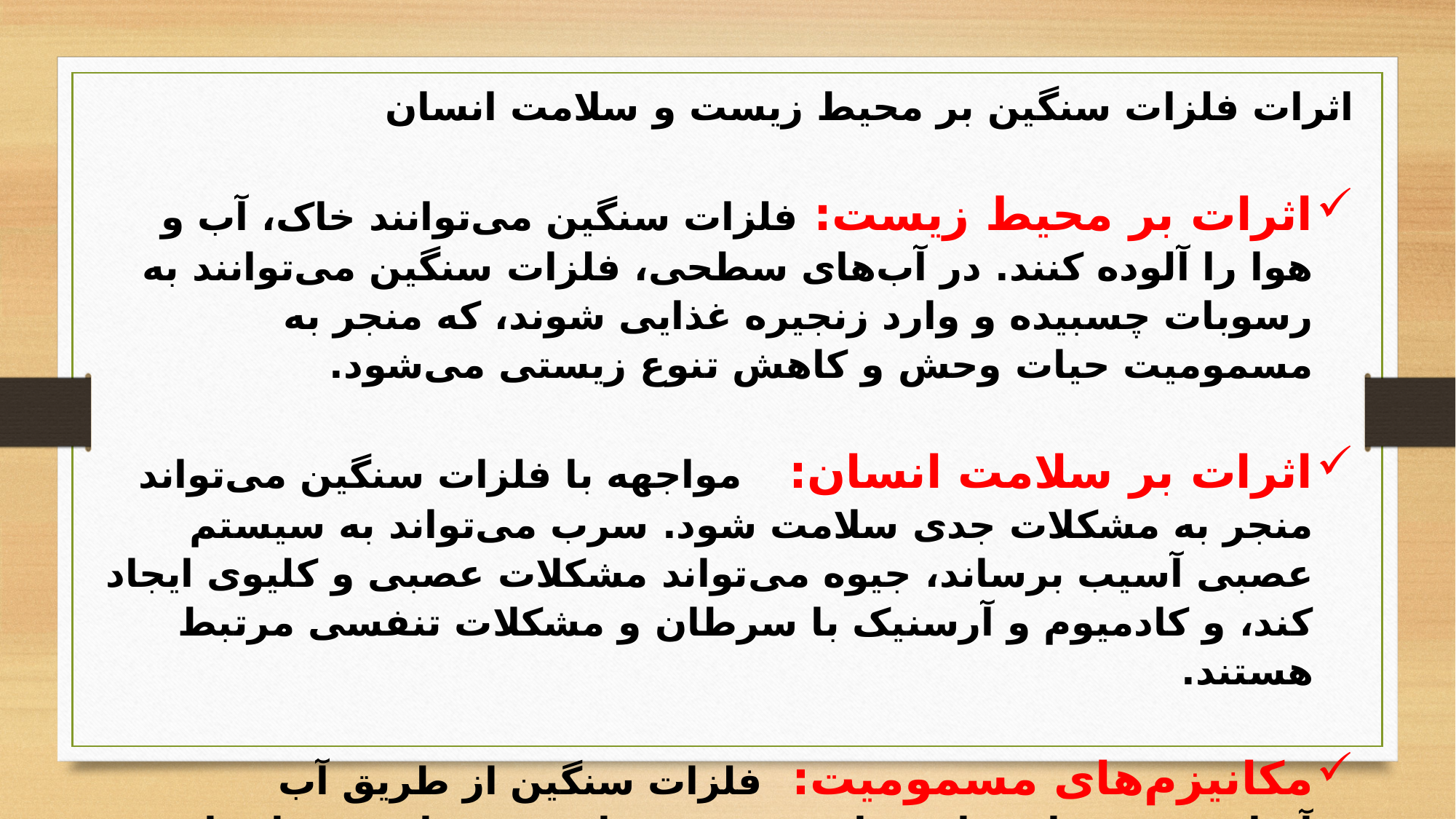

اثرات فلزات سنگین بر محیط زیست و سلامت انسان

اثرات بر محیط زیست: فلزات سنگین می‌توانند خاک، آب و هوا را آلوده کنند. در آب‌های سطحی، فلزات سنگین می‌توانند به رسوبات چسبیده و وارد زنجیره غذایی شوند، که منجر به مسمومیت حیات وحش و کاهش تنوع زیستی می‌شود.

اثرات بر سلامت انسان:   مواجهه با فلزات سنگین می‌تواند منجر به مشکلات جدی سلامت شود. سرب می‌تواند به سیستم عصبی آسیب برساند، جیوه می‌تواند مشکلات عصبی و کلیوی ایجاد کند، و کادمیوم و آرسنیک با سرطان و مشکلات تنفسی مرتبط هستند.

مکانیزم‌های مسمومیت:  فلزات سنگین از طریق آب آشامیدنی، غذا، هوا و تماس مستقیم با پوست وارد بدن انسان می‌شوند و می‌توانند در بافت‌های مختلف بدن تجمع یابند.